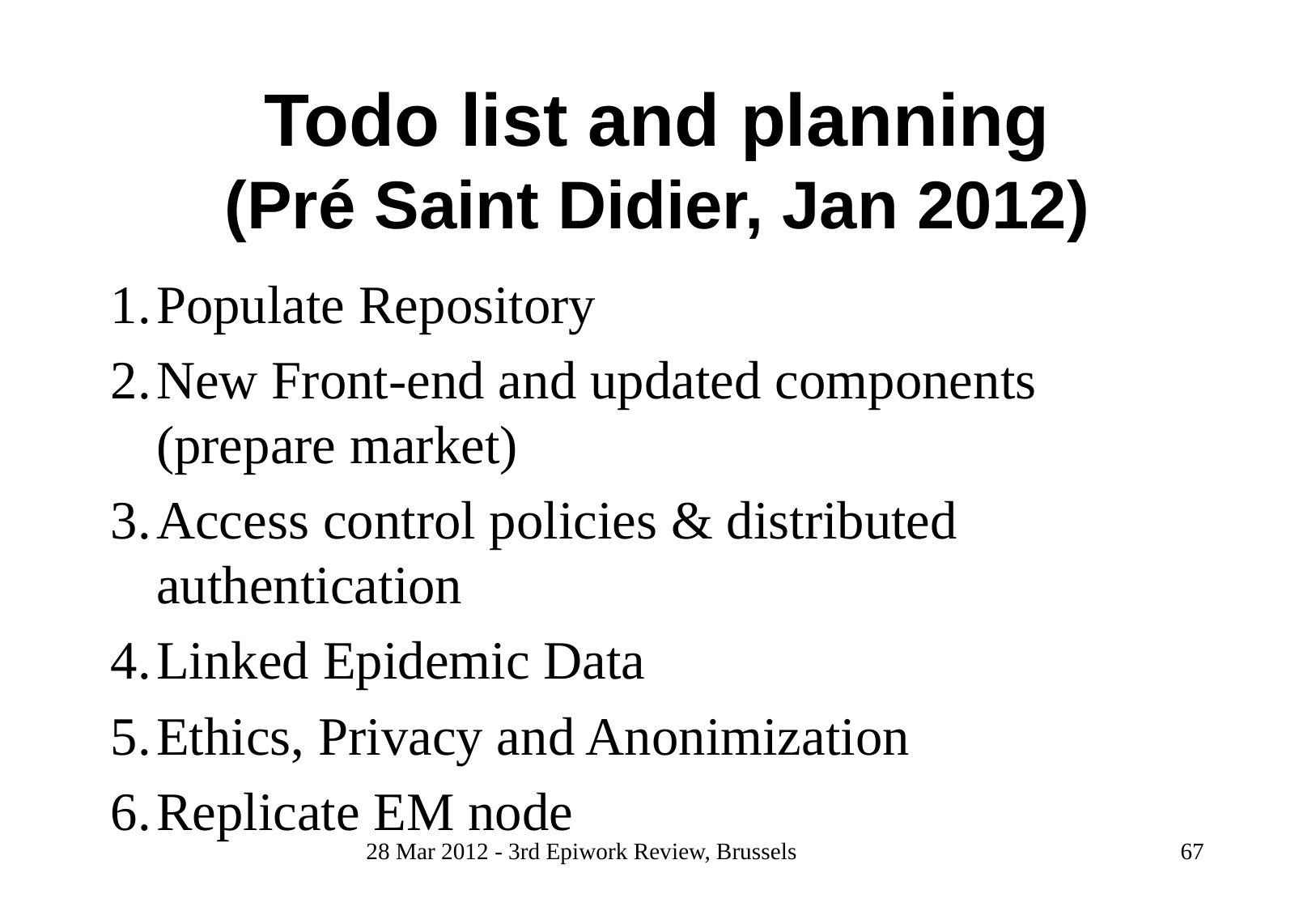

# Todo list and planning (Pré Saint Didier, Jan 2012)
Populate Repository
New Front-end and updated components (prepare market)
Access control policies & distributed  authentication
Linked Epidemic Data
Ethics, Privacy and Anonimization
Replicate EM node
28 Mar 2012 - 3rd Epiwork Review, Brussels
67